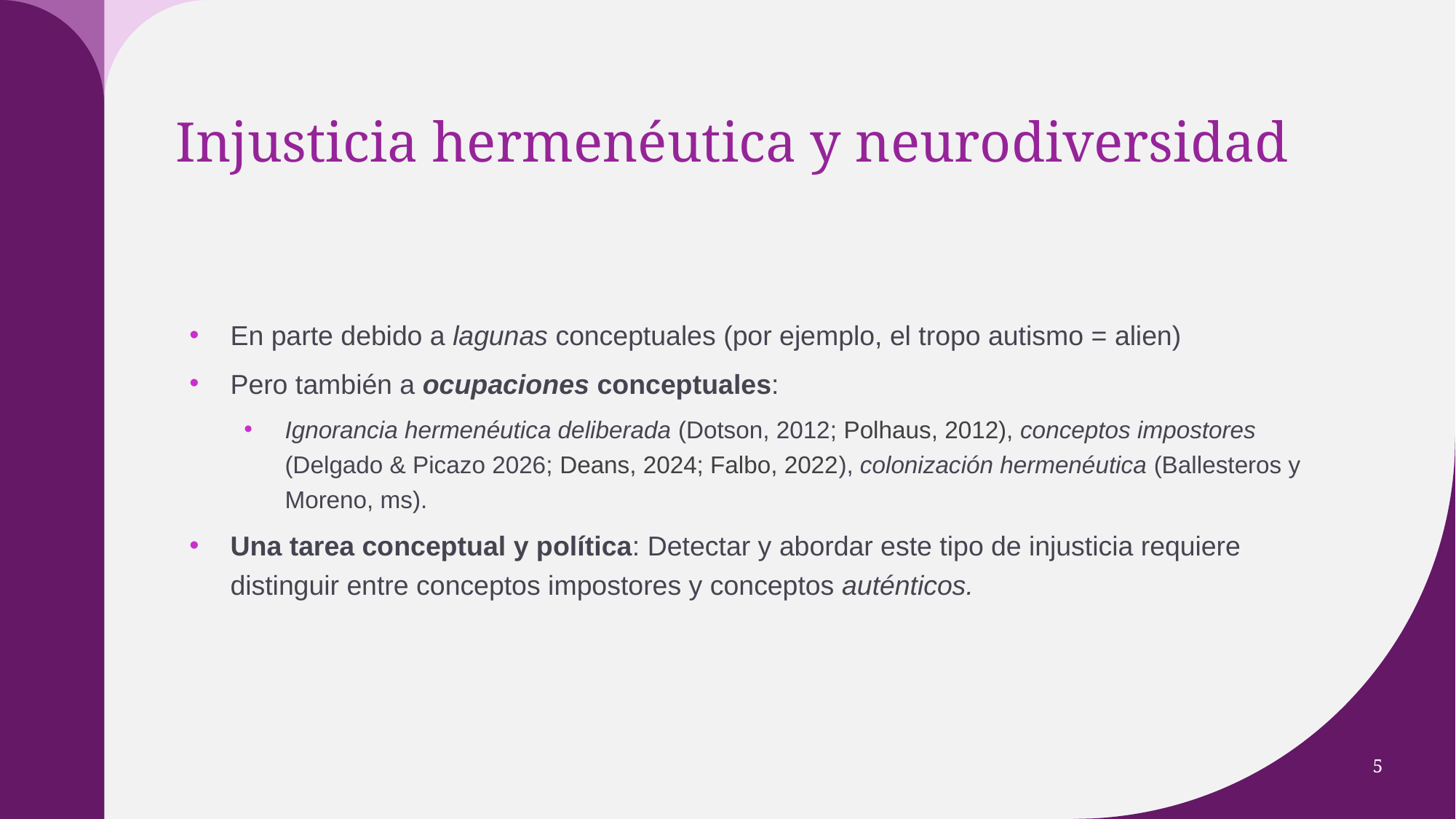

# Injusticia hermenéutica y neurodiversidad
En parte debido a lagunas conceptuales (por ejemplo, el tropo autismo = alien)
Pero también a ocupaciones conceptuales:
Ignorancia hermenéutica deliberada (Dotson, 2012; Polhaus, 2012), conceptos impostores (Delgado & Picazo 2026; Deans, 2024; Falbo, 2022), colonización hermenéutica (Ballesteros y Moreno, ms).
Una tarea conceptual y política: Detectar y abordar este tipo de injusticia requiere distinguir entre conceptos impostores y conceptos auténticos.
5